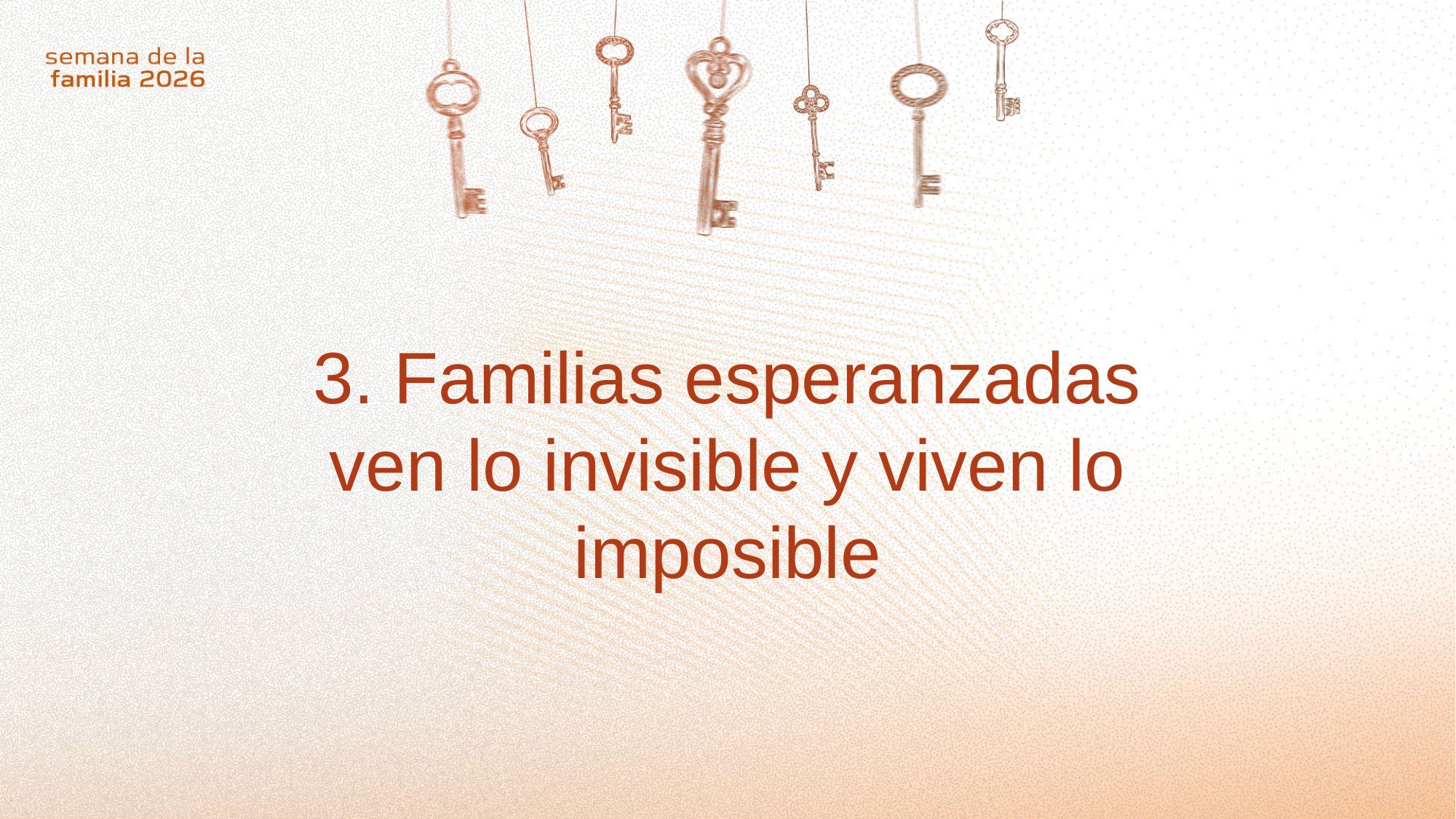

3. Familias esperanzadas ven lo invisible y viven lo imposible